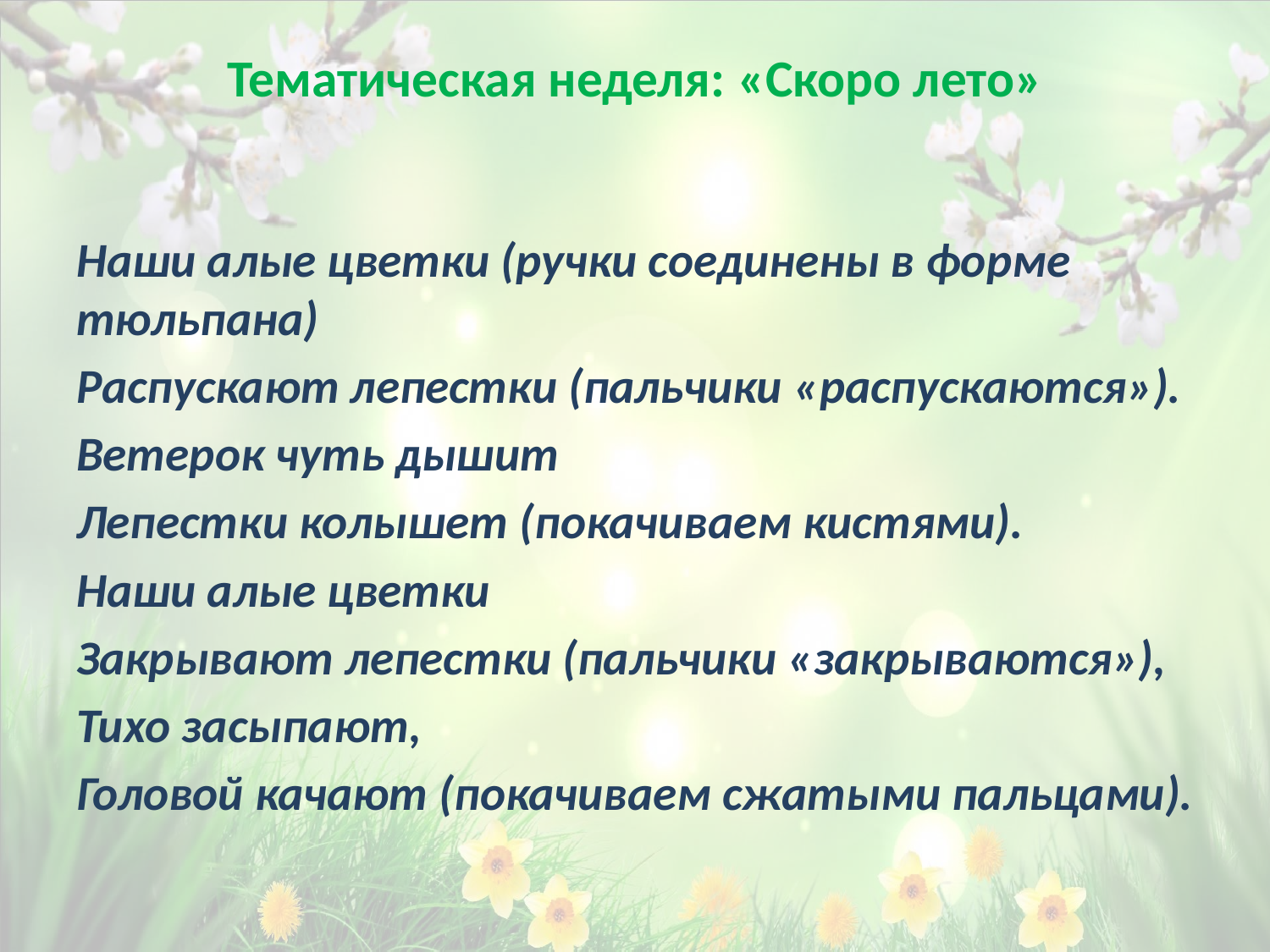

# Тематическая неделя: «Скоро лето»
Наши алые цветки (ручки соединены в форме тюльпана)
Распускают лепестки (пальчики «распускаются»).
Ветерок чуть дышит
Лепестки колышет (покачиваем кистями).
Наши алые цветки
Закрывают лепестки (пальчики «закрываются»),
Тихо засыпают,
Головой качают (покачиваем сжатыми пальцами).